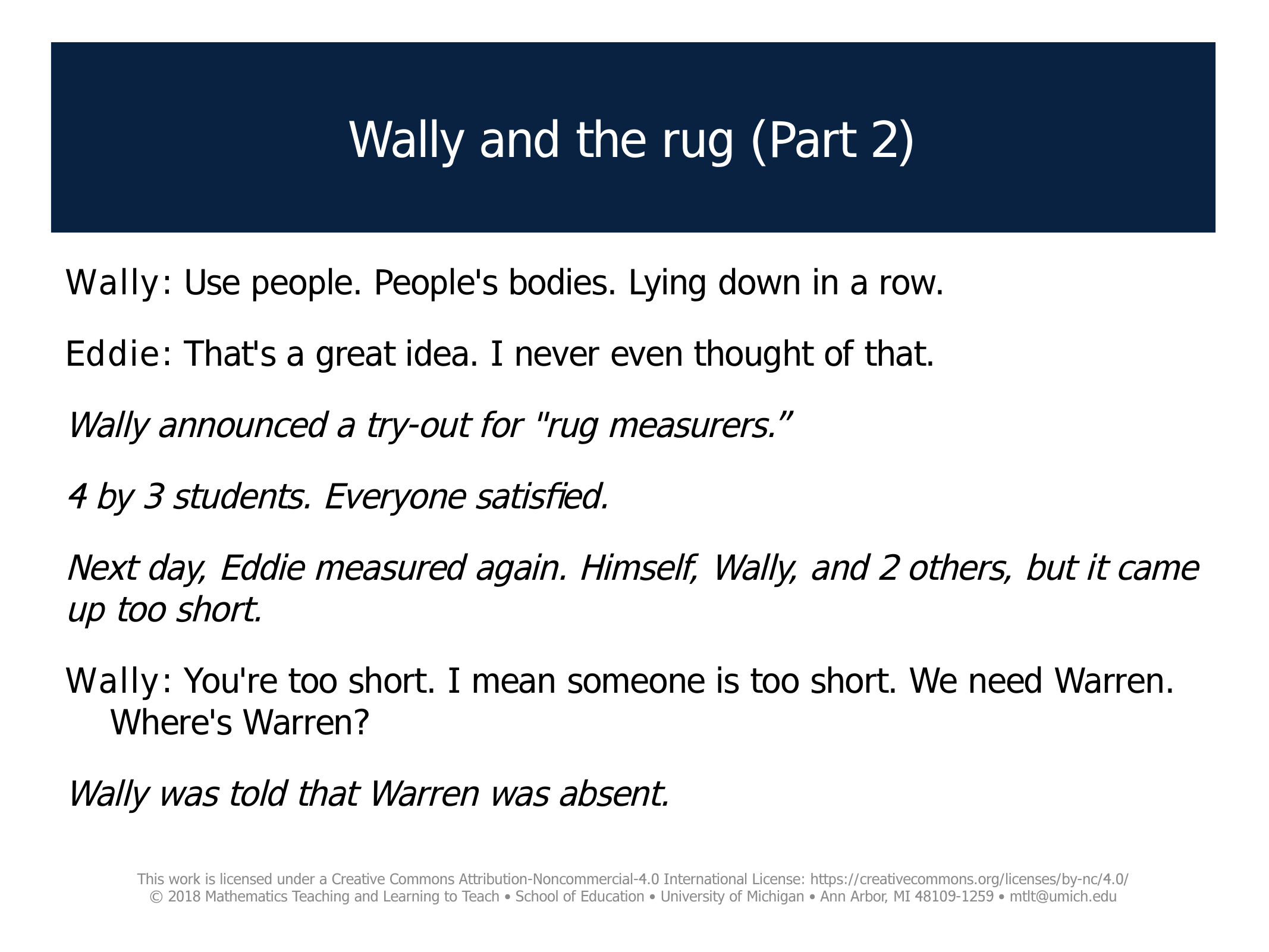

# Wally and the rug (Part 2)
Wally: Use people. People's bodies. Lying down in a row.
Eddie: That's a great idea. I never even thought of that.
Wally announced a try-out for "rug measurers.”
4 by 3 students. Everyone satisfied.
Next day, Eddie measured again. Himself, Wally, and 2 others, but it came up too short.
Wally: You're too short. I mean someone is too short. We need Warren. Where's Warren?
Wally was told that Warren was absent.
This work is licensed under a Creative Commons Attribution-Noncommercial-4.0 International License: https://creativecommons.org/licenses/by-nc/4.0/
© 2018 Mathematics Teaching and Learning to Teach • School of Education • University of Michigan • Ann Arbor, MI 48109-1259 • mtlt@umich.edu